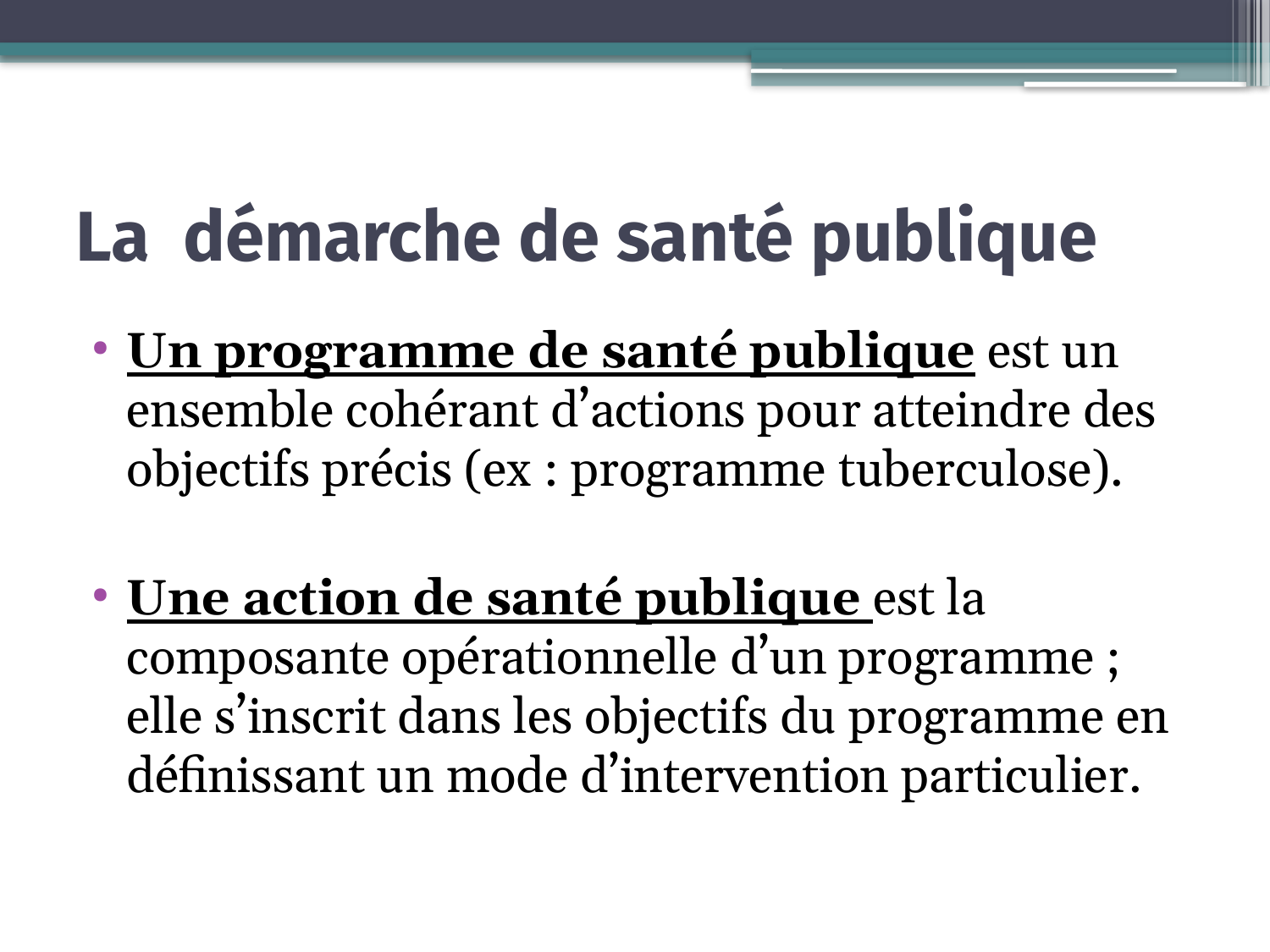

# La  démarche de santé publique
Un programme de santé publique est un ensemble cohérant d’actions pour atteindre des objectifs précis (ex : programme tuberculose).

Une action de santé publique est la composante opérationnelle d’un programme ; elle s’inscrit dans les objectifs du programme en définissant un mode d’intervention particulier.